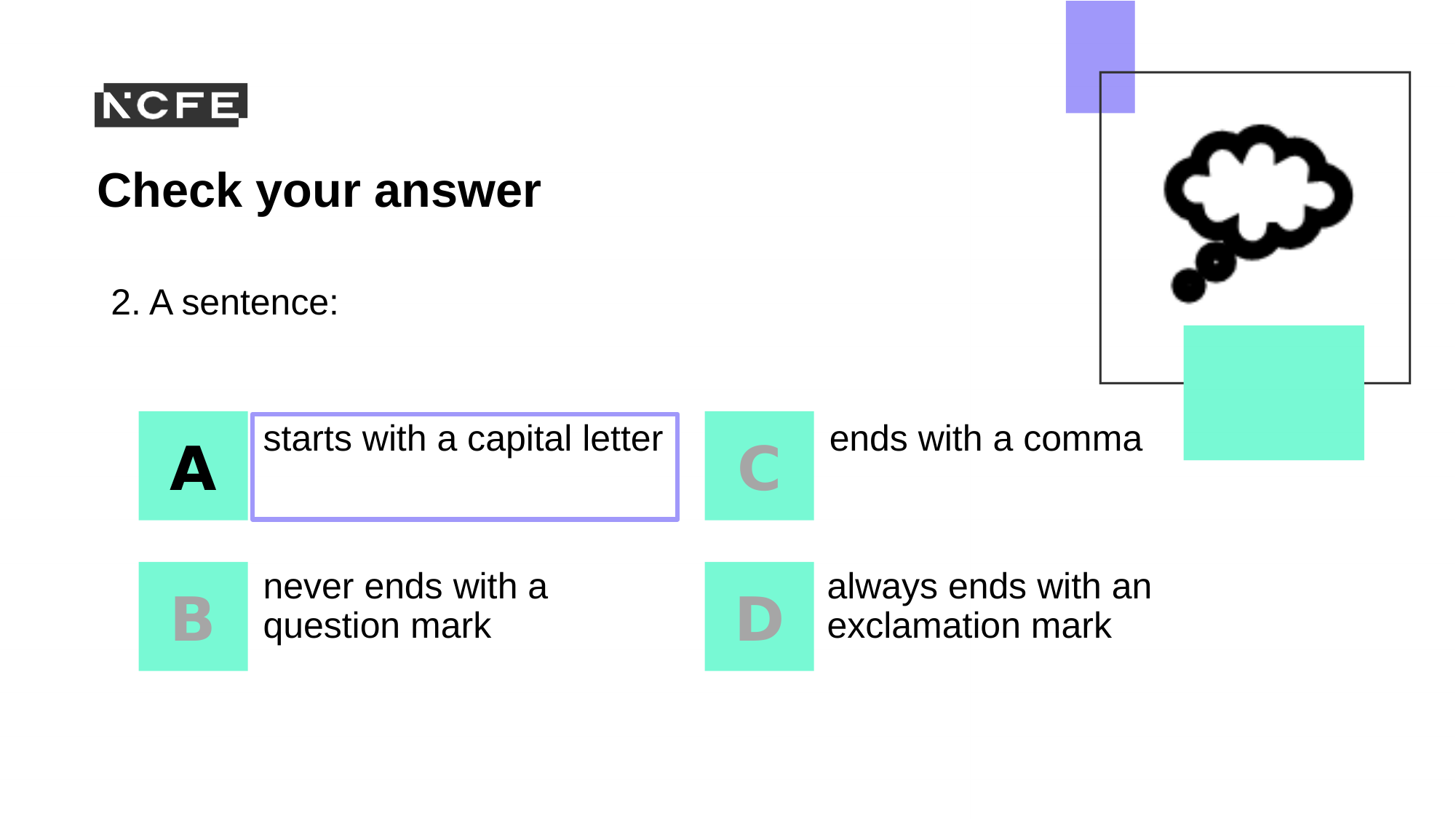

2. A sentence:

starts with a capital letter

ends with a comma
never ends with a question mark

always ends with an exclamation mark